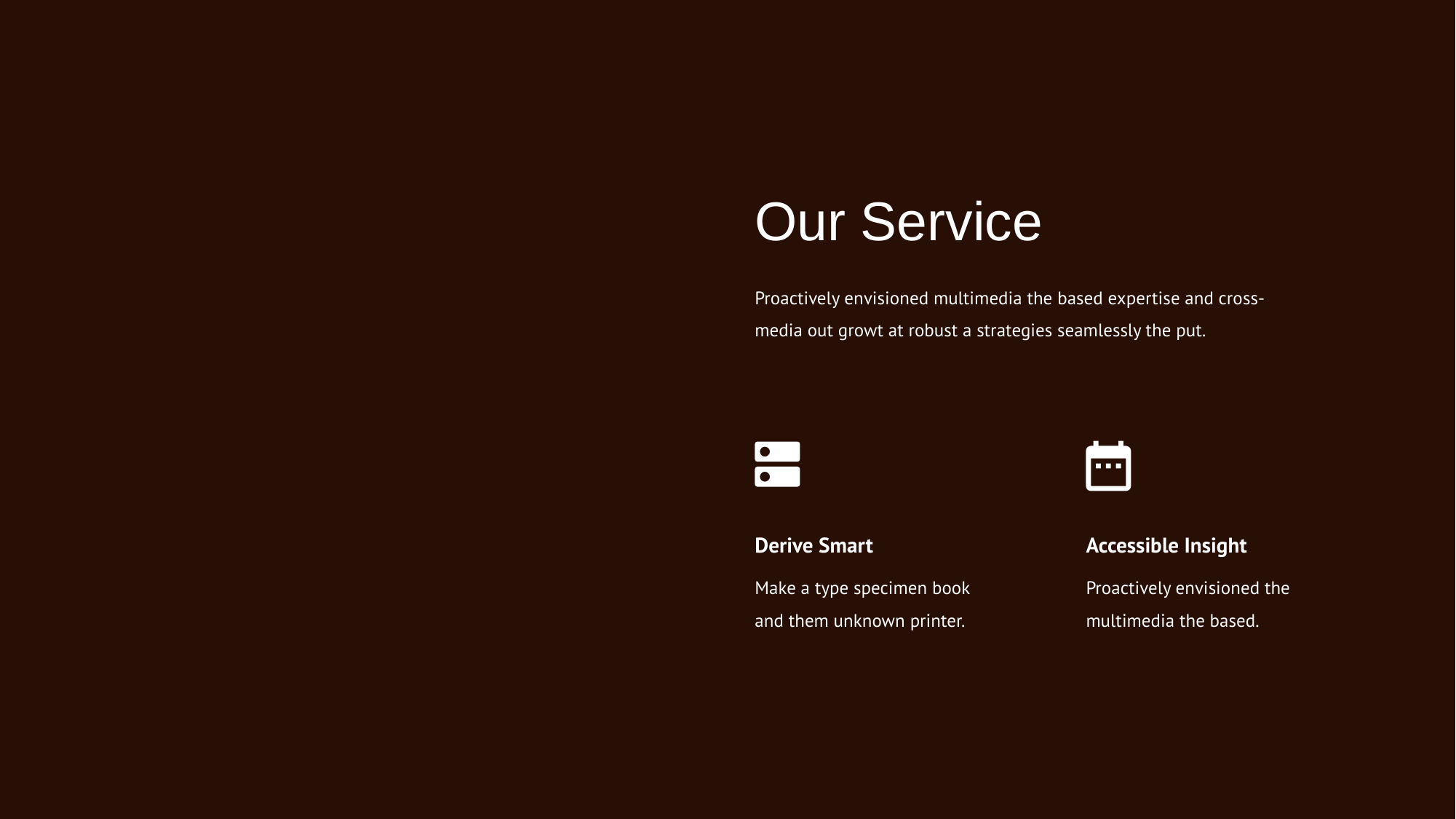

Our Service
Proactively envisioned multimedia the based expertise and cross-media out growt at robust a strategies seamlessly the put.

Derive Smart
Accessible Insight
Make a type specimen book and them unknown printer.
Proactively envisioned the multimedia the based.